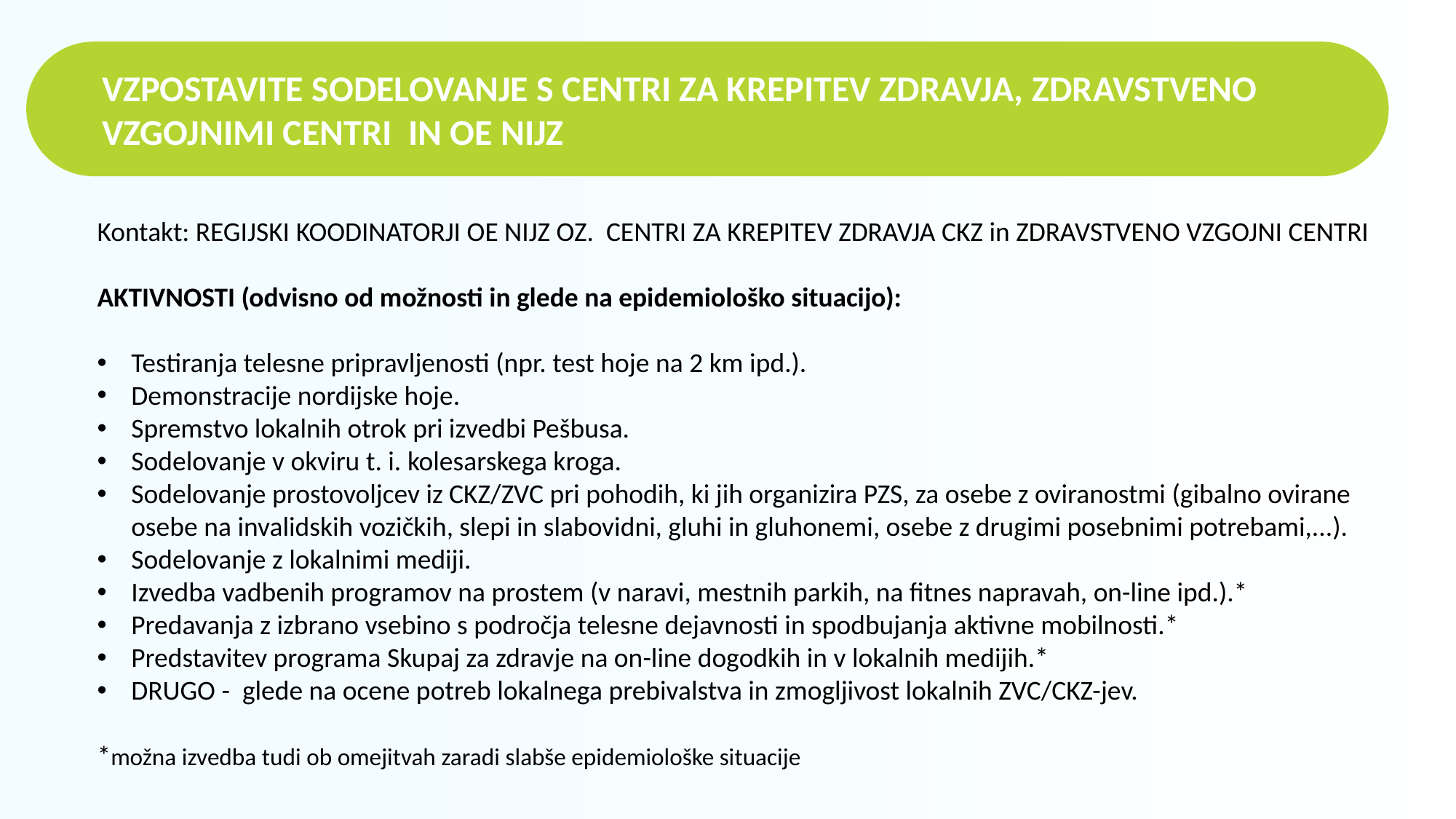

VZPOSTAVITE SODELOVANJE S CENTRI ZA KREPITEV ZDRAVJA, ZDRAVSTVENO VZGOJNIMI CENTRI  IN OE NIJZ

Kontakt: REGIJSKI KOODINATORJI OE NIJZ OZ.  CENTRI ZA KREPITEV ZDRAVJA CKZ in ZDRAVSTVENO VZGOJNI CENTRI

AKTIVNOSTI (odvisno od možnosti in glede na epidemiološko situacijo):

Testiranja telesne pripravljenosti (npr. test hoje na 2 km ipd.).
Demonstracije nordijske hoje.
Spremstvo lokalnih otrok pri izvedbi Pešbusa.
Sodelovanje v okviru t. i. kolesarskega kroga.
Sodelovanje prostovoljcev iz CKZ/ZVC pri pohodih, ki jih organizira PZS, za osebe z oviranostmi (gibalno ovirane osebe na invalidskih vozičkih, slepi in slabovidni, gluhi in gluhonemi, osebe z drugimi posebnimi potrebami,...).
Sodelovanje z lokalnimi mediji.
Izvedba vadbenih programov na prostem (v naravi, mestnih parkih, na fitnes napravah, on-line ipd.).*
Predavanja z izbrano vsebino s področja telesne dejavnosti in spodbujanja aktivne mobilnosti.*
Predstavitev programa Skupaj za zdravje na on-line dogodkih in v lokalnih medijih.*
DRUGO -  glede na ocene potreb lokalnega prebivalstva in zmogljivost lokalnih ZVC/CKZ-jev.

*možna izvedba tudi ob omejitvah zaradi slabše epidemiološke situacije